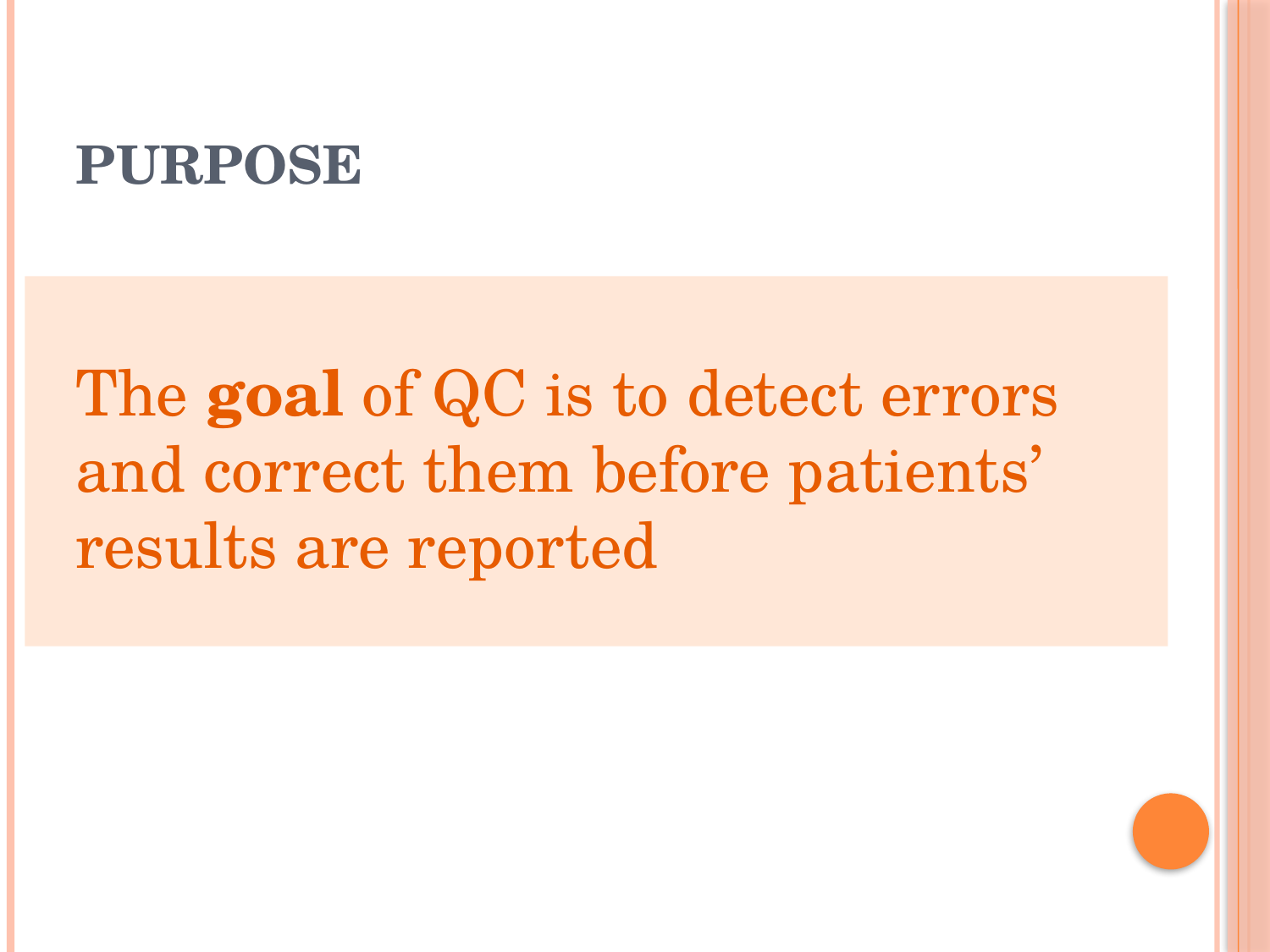

Purpose

	The goal of QC is to detect errors and correct them before patients’ results are reported